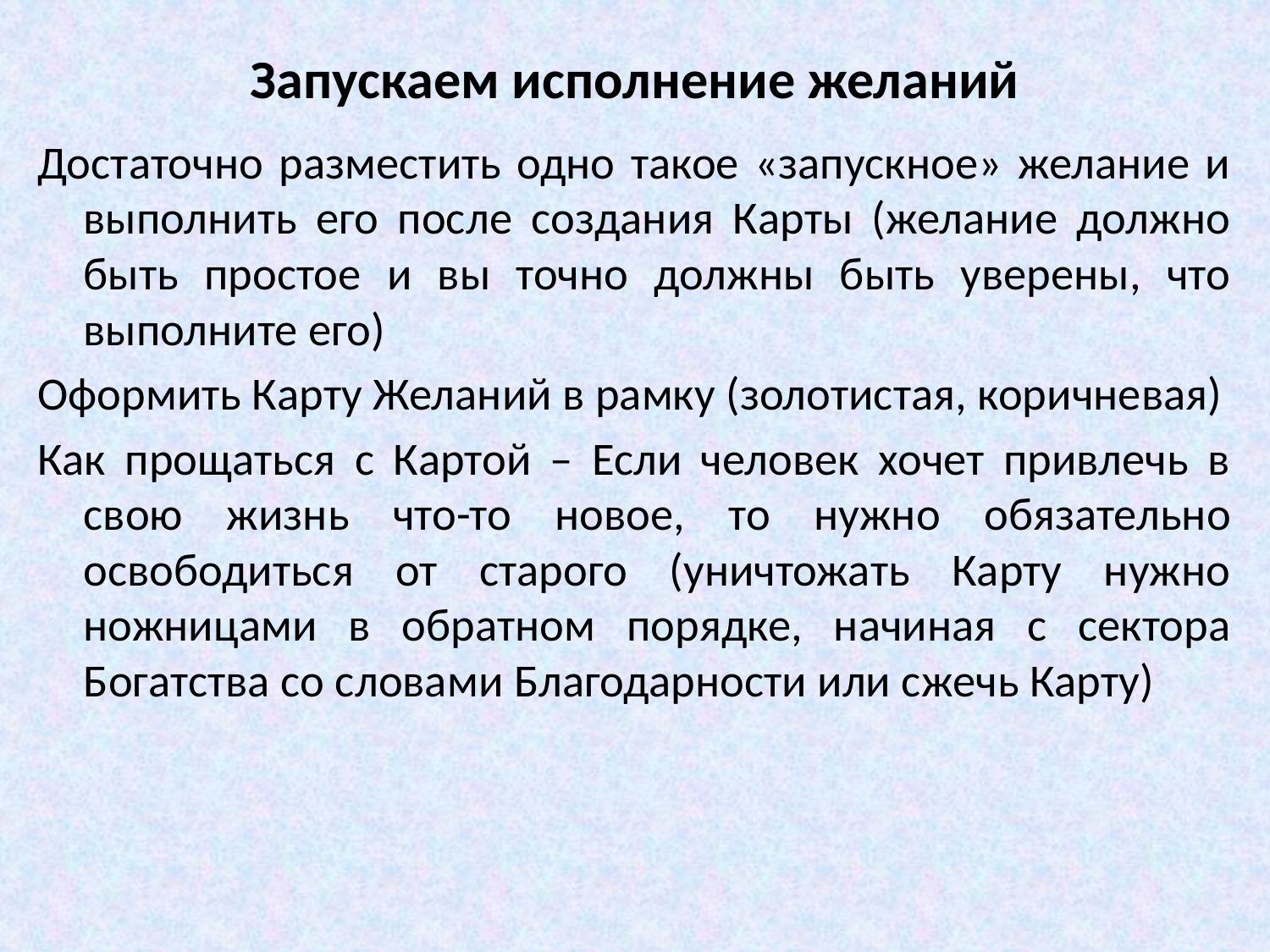

# Запускаем исполнение желаний
Достаточно разместить одно такое «запускное» желание и выполнить его после создания Карты (желание должно быть простое и вы точно должны быть уверены, что выполните его)
Оформить Карту Желаний в рамку (золотистая, коричневая)
Как прощаться с Картой – Если человек хочет привлечь в свою жизнь что-то новое, то нужно обязательно освободиться от старого (уничтожать Карту нужно ножницами в обратном порядке, начиная с сектора Богатства со словами Благодарности или сжечь Карту)